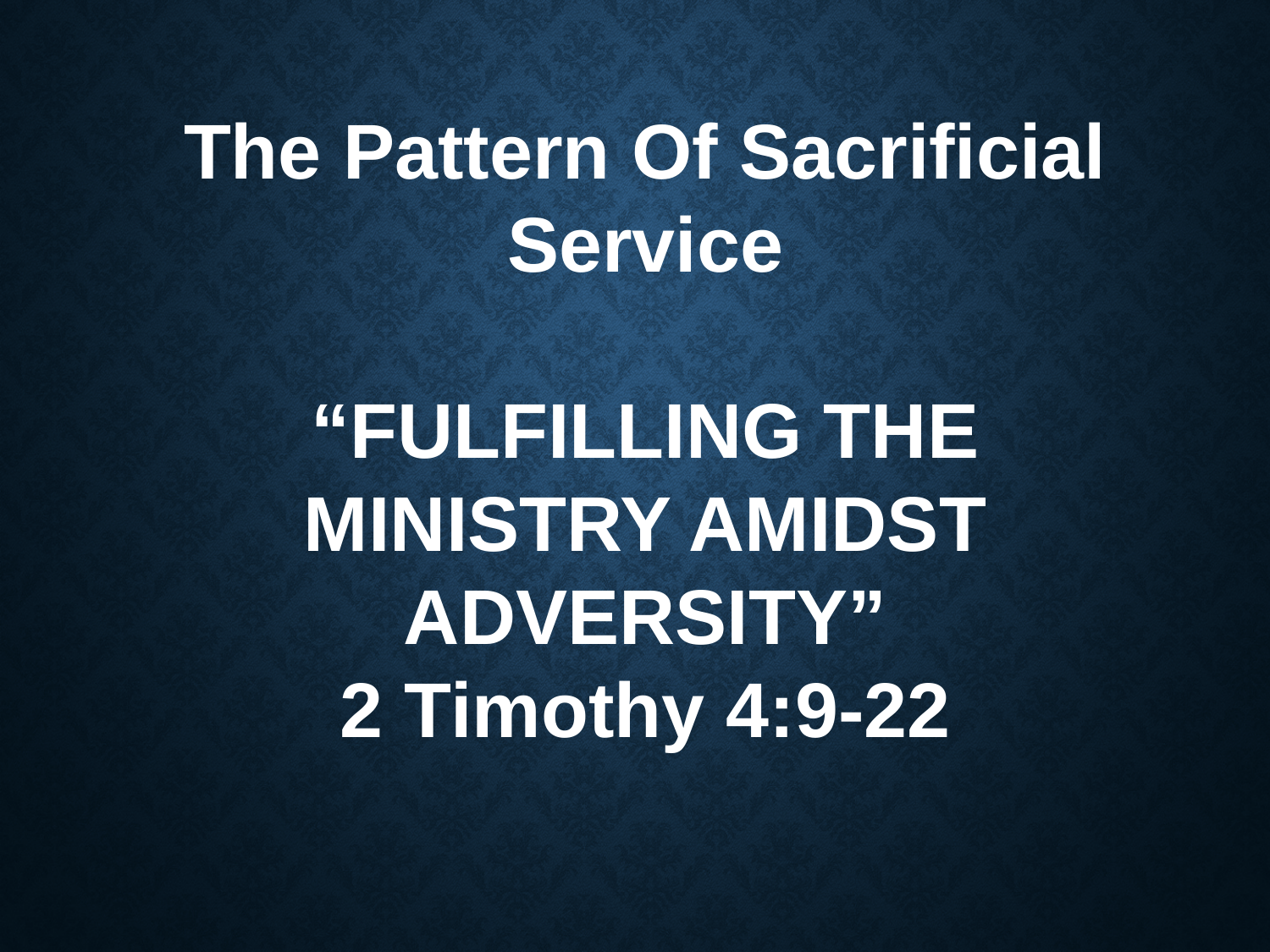

The Pattern Of Sacrificial Service

“FULFILLING THE MINISTRY AMIDST ADVERSITY”
2 Timothy 4:9-22